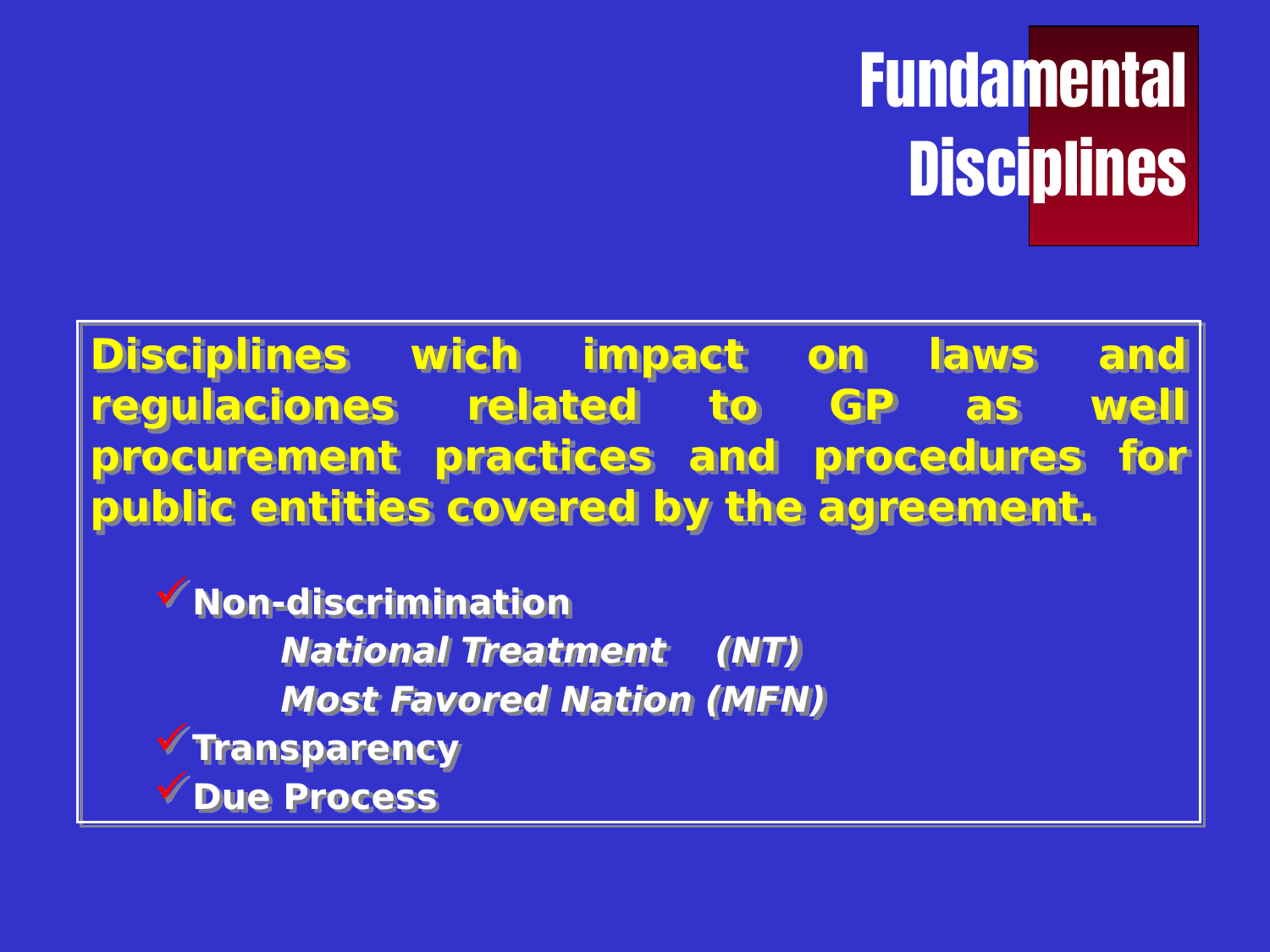

Fundamental
Disciplines
Disciplines wich impact on laws and regulaciones related to GP as well procurement practices and procedures for public entities covered by the agreement.

Non-discrimination
National Treatment    (NT)
Most Favored Nation (MFN)
Transparency
Due Process